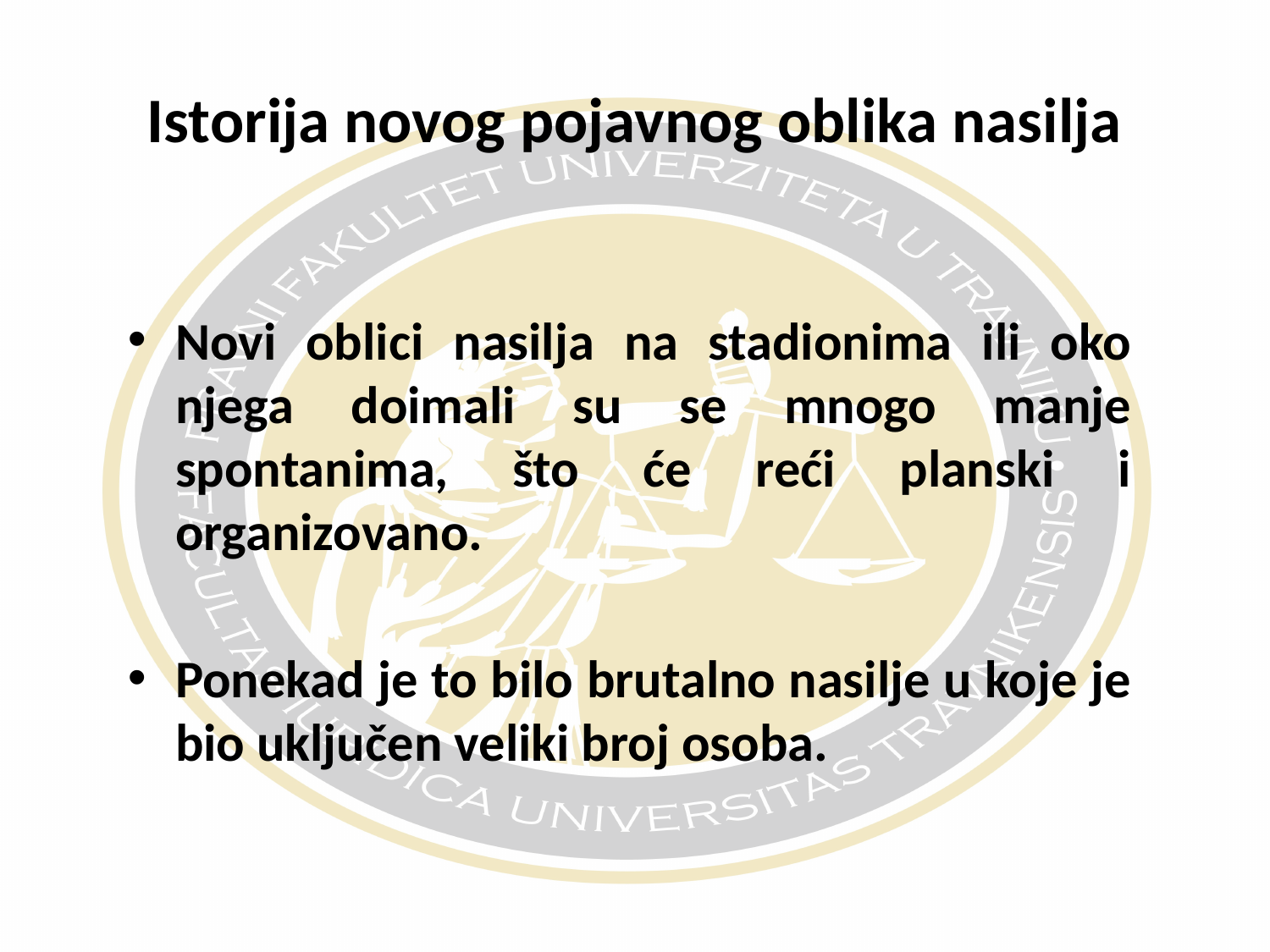

# Istorija novog pojavnog oblika nasilja

Novi oblici nasilja na stadionima ili oko njega doimali su se mnogo manje spontanima, što će reći planski i organizovano.

Ponekad je to bilo brutalno nasilje u koje je bio uključen veliki broj osoba.